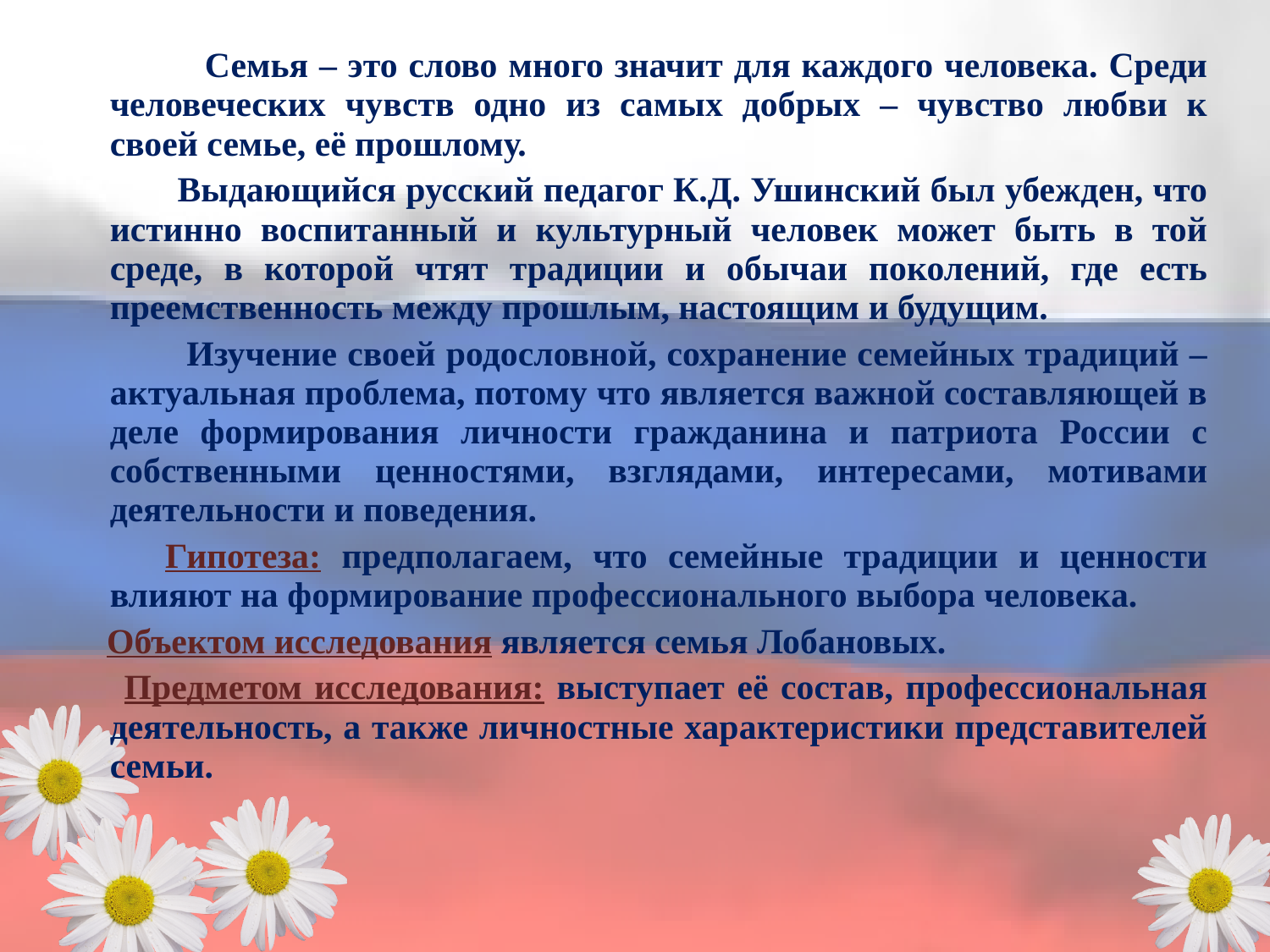

Семья – это слово много значит для каждого человека. Среди человеческих чувств одно из самых добрых – чувство любви к своей семье, её прошлому.
            Выдающийся русский педагог К.Д. Ушинский был убежден, что истинно воспитанный и культурный человек может быть в той среде, в которой чтят традиции и обычаи поколений, где есть преемственность между прошлым, настоящим и будущим.
            Изучение своей родословной, сохранение семейных традиций – актуальная проблема, потому что является важной составляющей в деле формирования личности гражданина и патриота России с собственными ценностями, взглядами, интересами, мотивами деятельности и поведения.
     Гипотеза: предполагаем, что семейные традиции и ценности влияют на формирование профессионального выбора человека.
     Объектом исследования является семья Лобановых.
     Предметом исследования: выступает её состав, профессиональная деятельность, а также личностные характеристики представителей семьи.